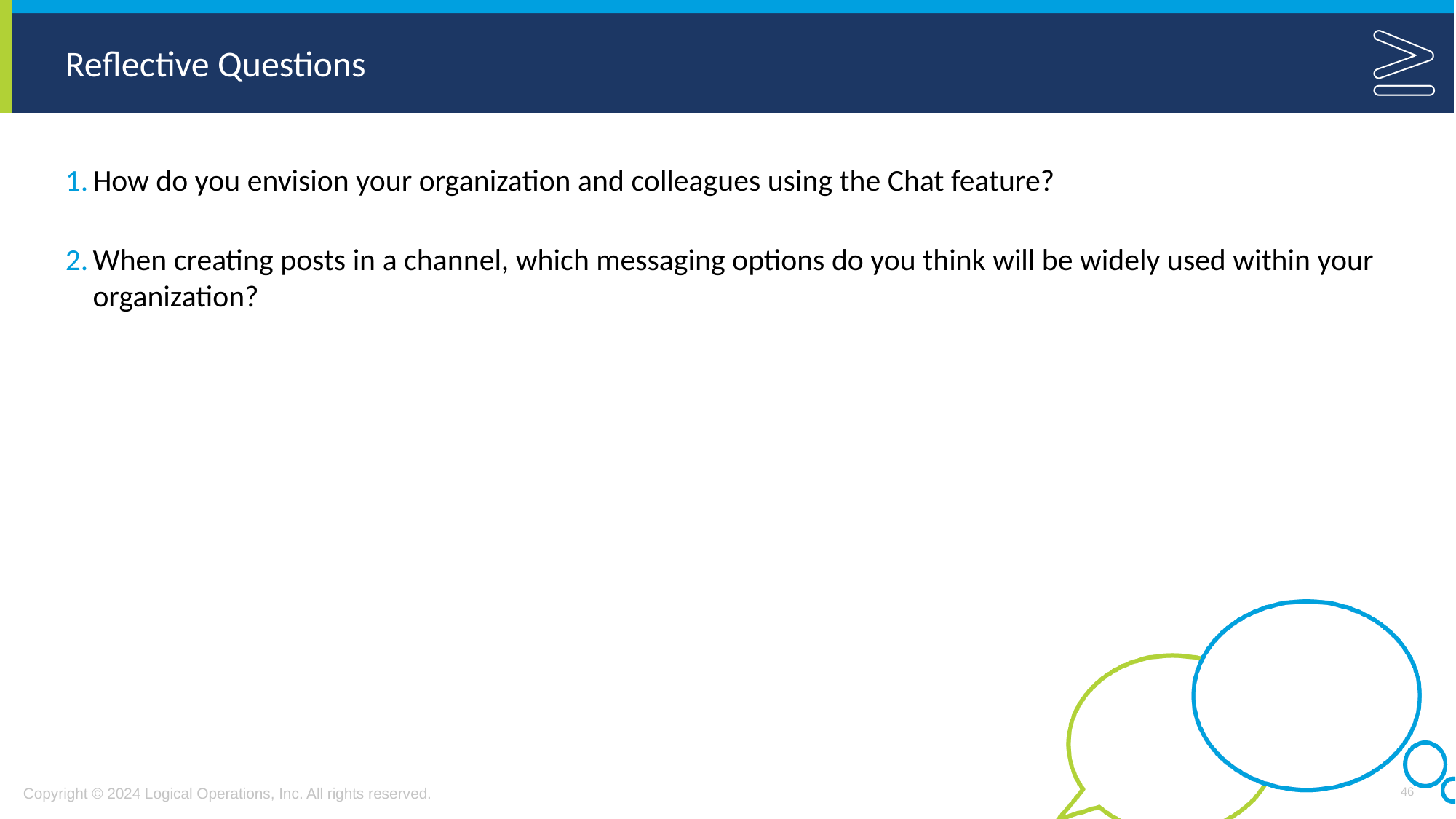

How do you envision your organization and colleagues using the Chat feature?
When creating posts in a channel, which messaging options do you think will be widely used within your organization?
46